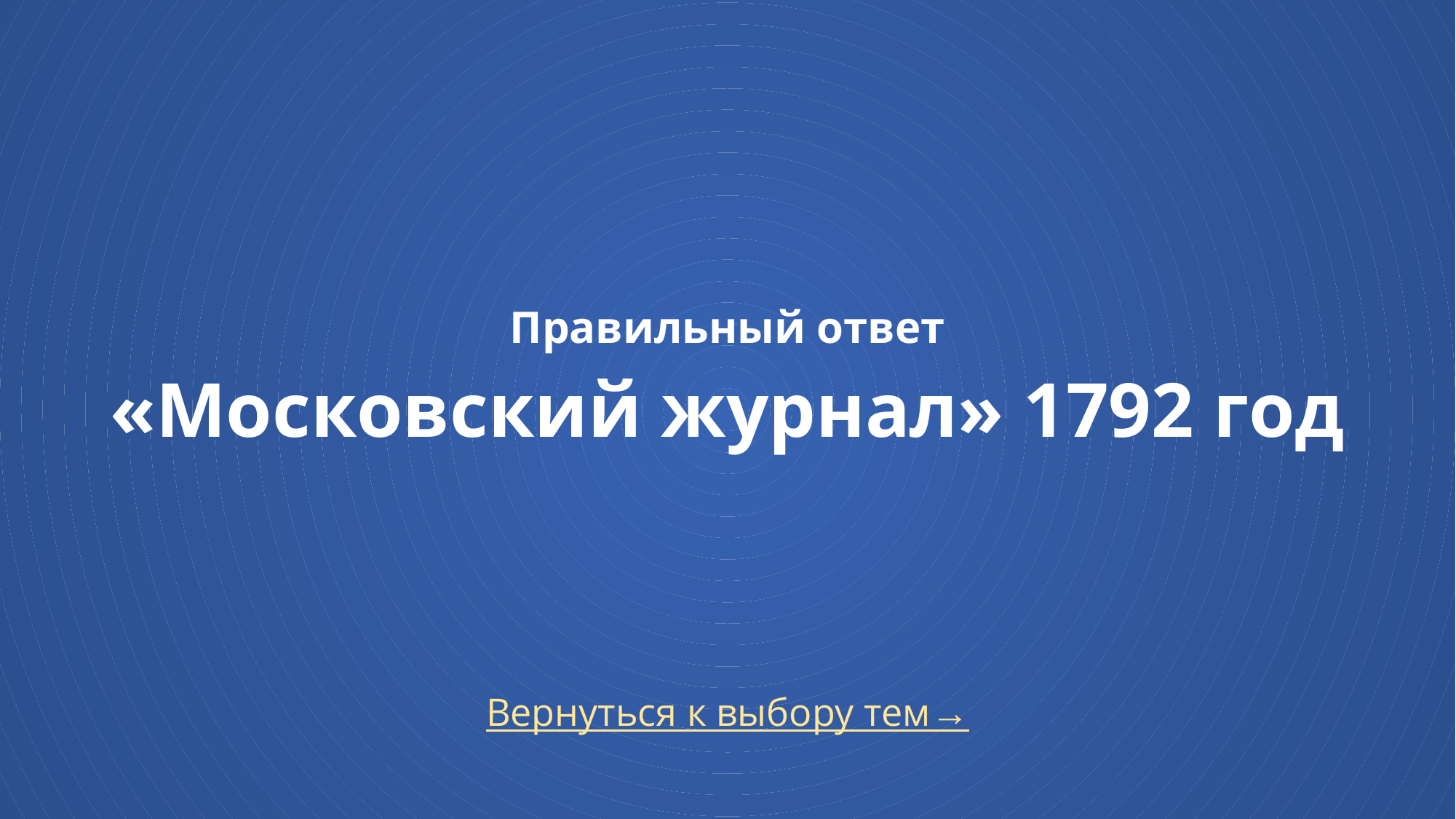

# Правильный ответ «Московский журнал» 1792 год
Вернуться к выбору тем→